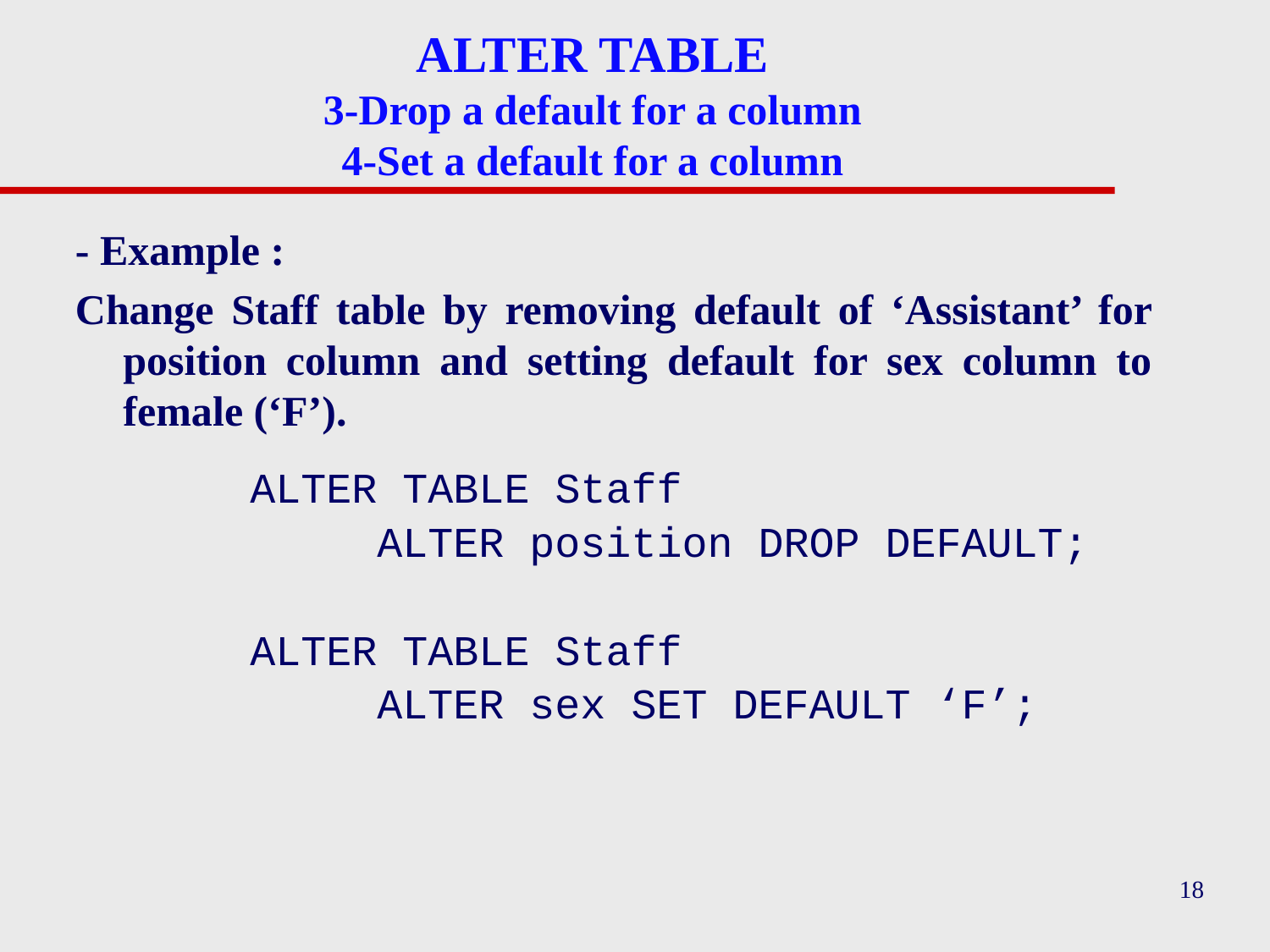

# ALTER TABLE 3-Drop a default for a column 4-Set a default for a column
- Example :
Change Staff table by removing default of ‘Assistant’ for position column and setting default for sex column to female (‘F’).

		ALTER TABLE Staff
			ALTER position DROP DEFAULT;

		ALTER TABLE Staff
			ALTER sex SET DEFAULT ‘F’;
18